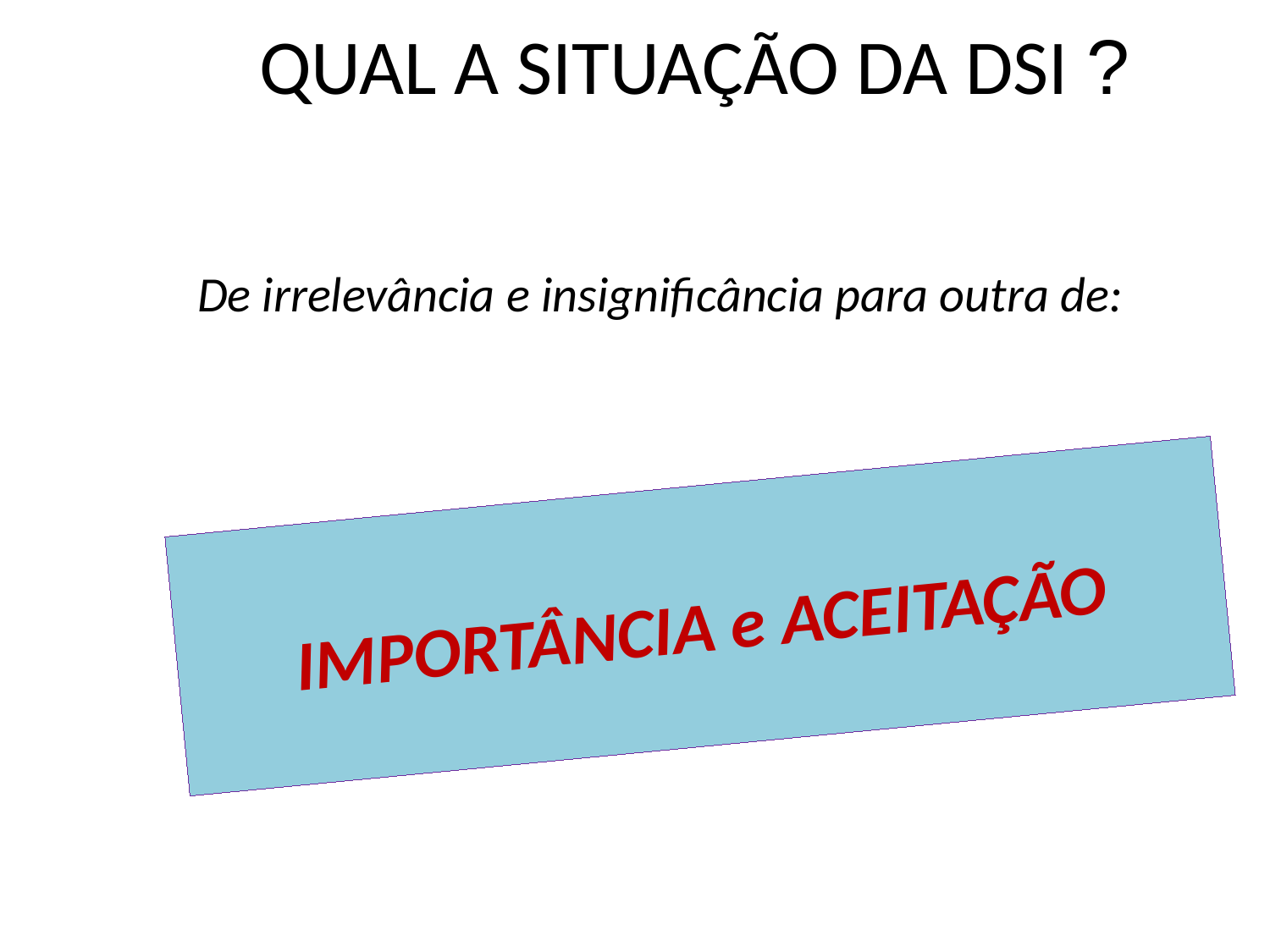

# QUAL A SITUAÇÃO DA DSI ?
De irrelevância e insignificância para outra de:

IMPORTÂNCIA e ACEITAÇÃO